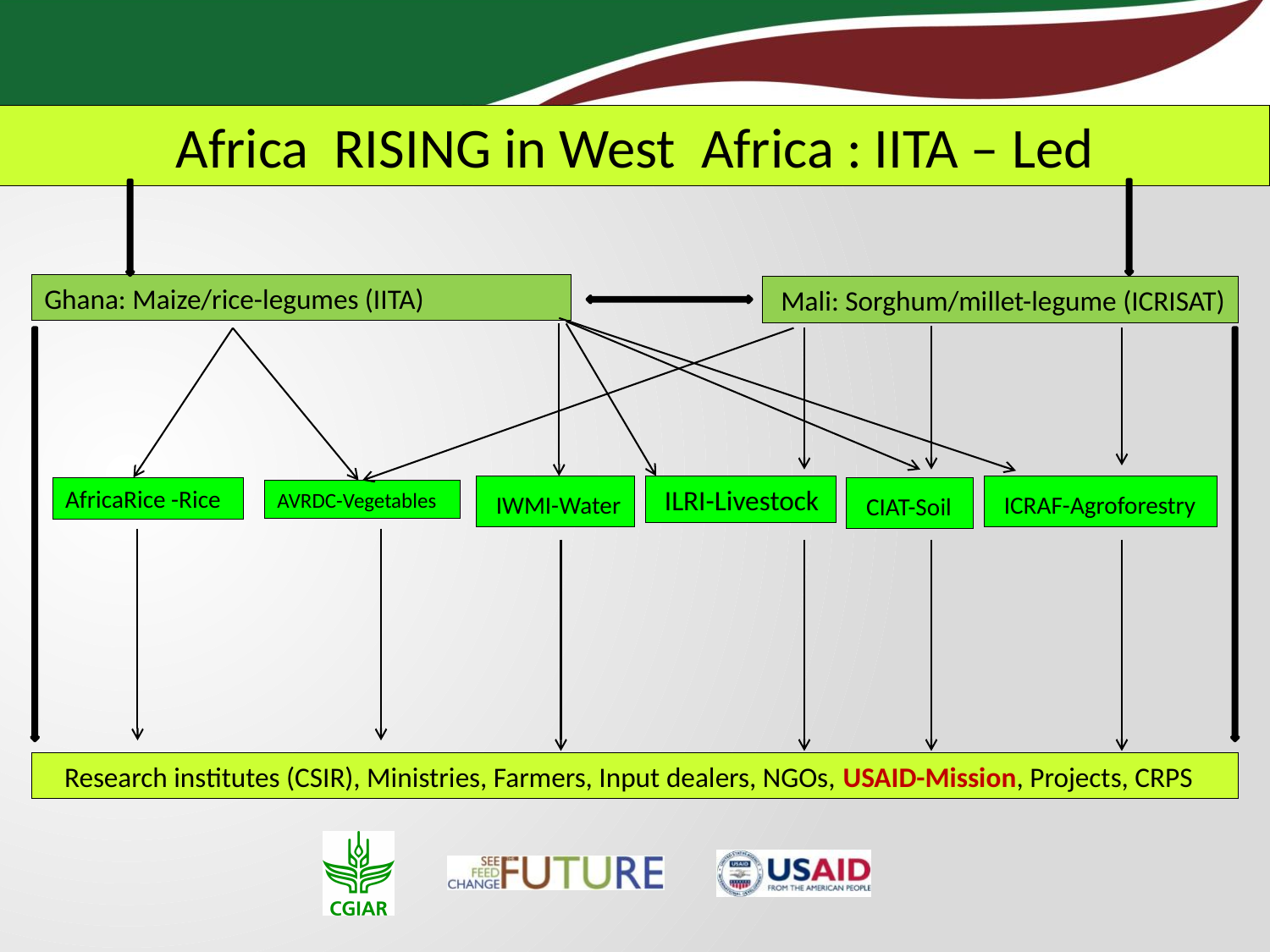

Africa  RISING in West  Africa : IITA – Led

Ghana: Maize/rice-legumes (IITA)
Mali: Sorghum/millet-legume (ICRISAT)

 IWMI-Water
 ILRI-Livestock
 ICRAF-Agroforestry
AfricaRice -Rice
 CIAT-Soil
AVRDC-Vegetables
Research institutes (CSIR), Ministries, Farmers, Input dealers, NGOs, USAID-Mission, Projects, CRPS